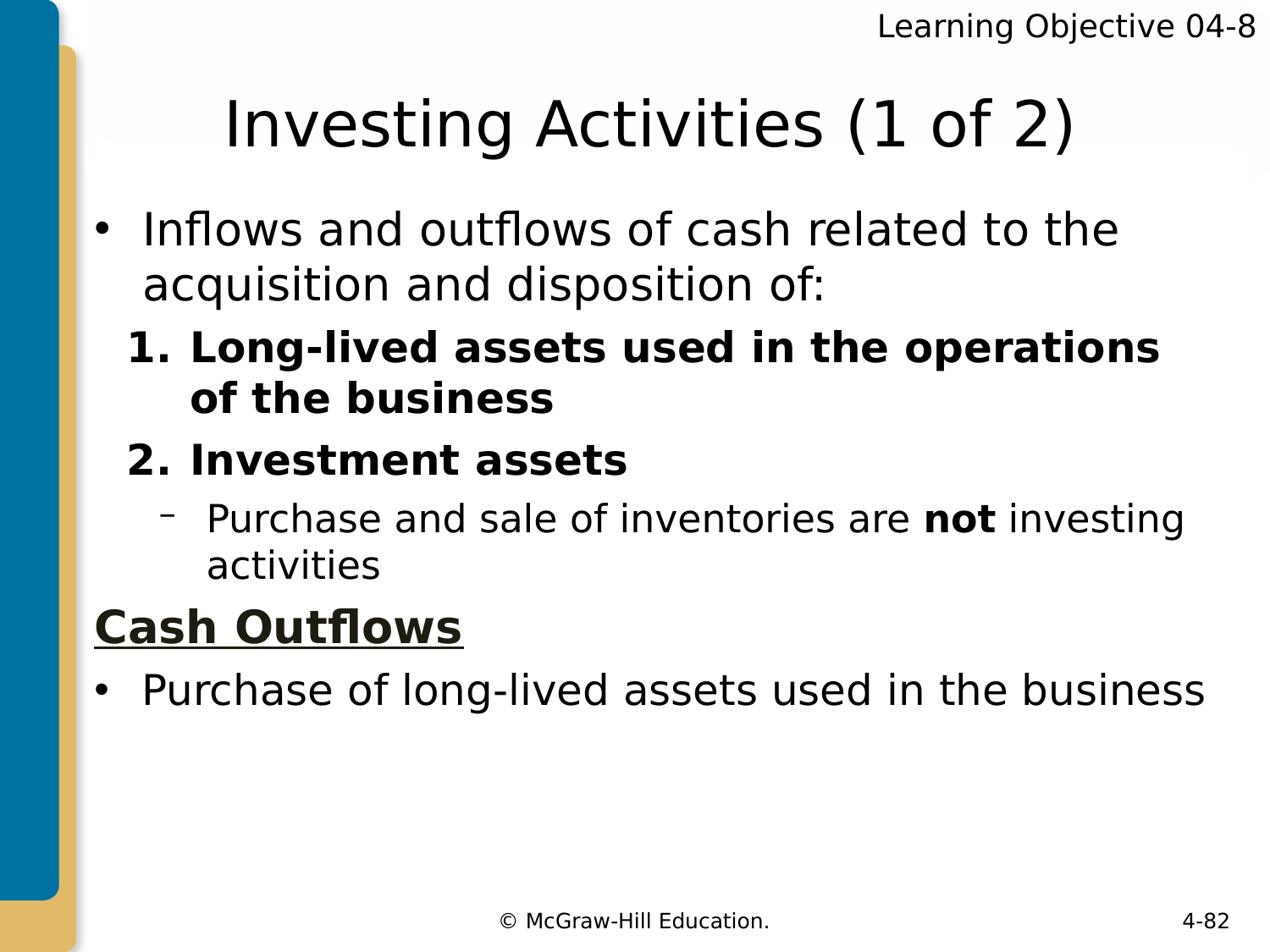

Learning Objective 04-8
# Investing Activities (1 of 2)
Inflows and outflows of cash related to the acquisition and disposition of:
Long-lived assets used in the operations of the business
Investment assets
Purchase and sale of inventories are not investing activities
Cash Outflows
Purchase of long-lived assets used in the business